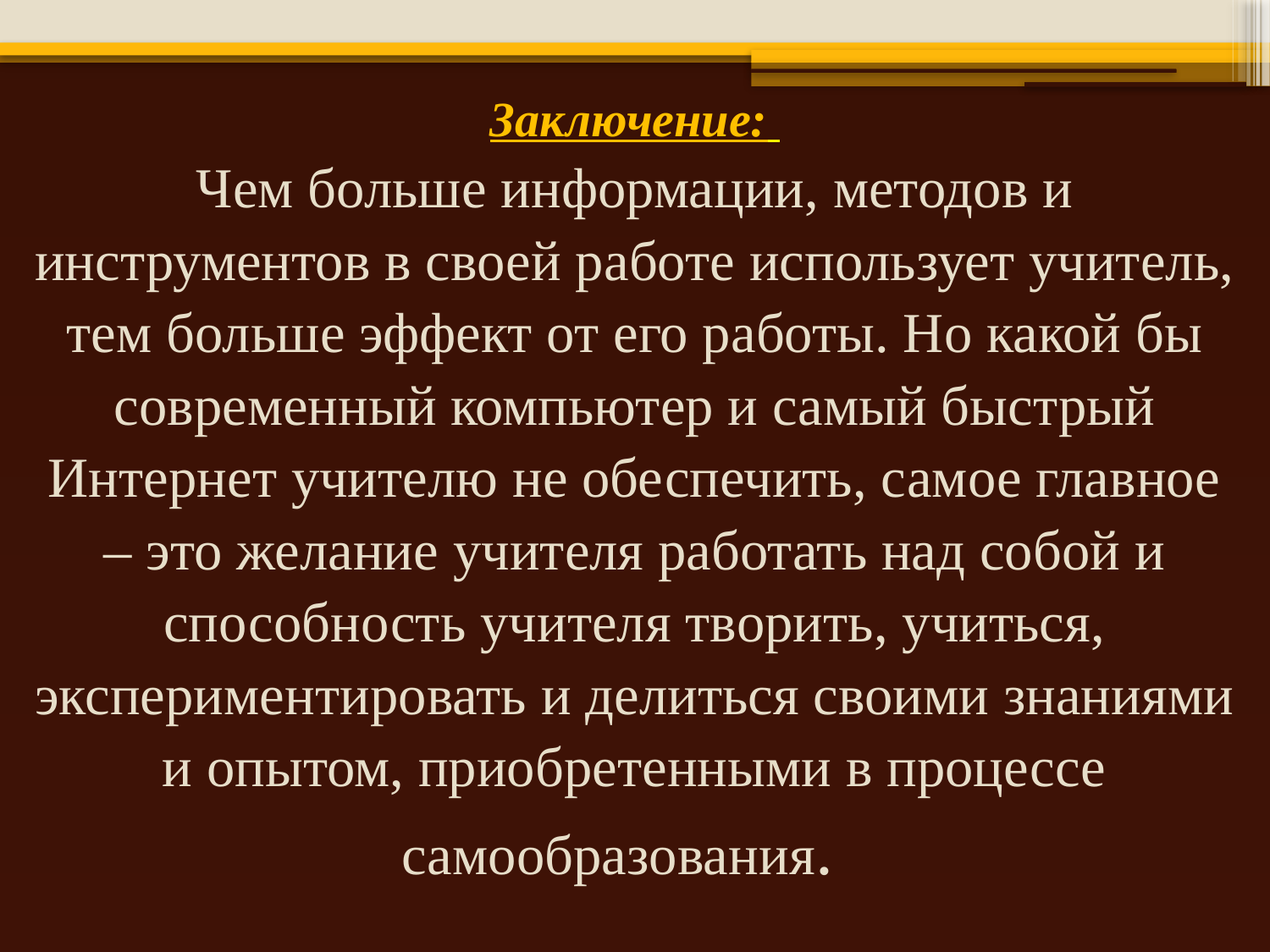

# Заключение: Чем больше информации, методов и инструментов в своей работе использует учитель, тем больше эффект от его работы. Но какой бы современный компьютер и самый быстрый Интернет учителю не обеспечить, самое главное – это желание учителя работать над собой и способность учителя творить, учиться, экспериментировать и делиться своими знаниями и опытом, приобретенными в процессе самообразования.